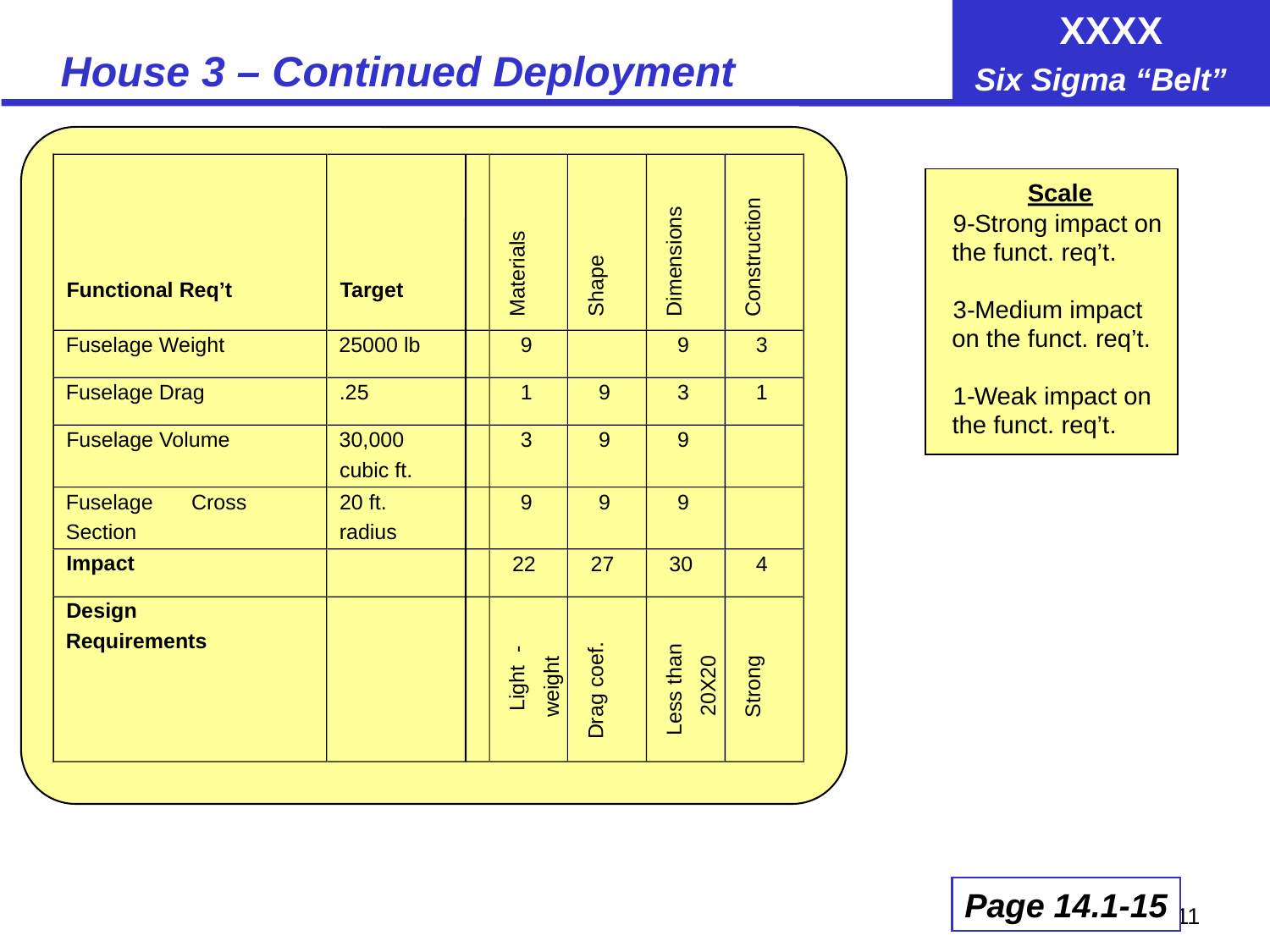

# House 3 – Continued Deployment

Construction

Dimensions
Materials
Shape
Functional Req’t

Target

Fuselage Weight

25000 lb

9

9

3

Fuselage Drag

.25

1

9

3

1

Fuselage Volume

30,000
3

9

9

cubic ft.

Fuselage
 Cross
20 ft.
9

9

9

Section

radius

Impact

22

27

30

4

Design

Requirements

-
20X20
Strong
weight
Less than
Light
Drag coef.

Scale

9
-
Strong impact on
the funct. req’t.

3
-
Medium impact
on the funct. req’t.

1
-
Weak impact on
the funct. req’t.

Page 14.1-15